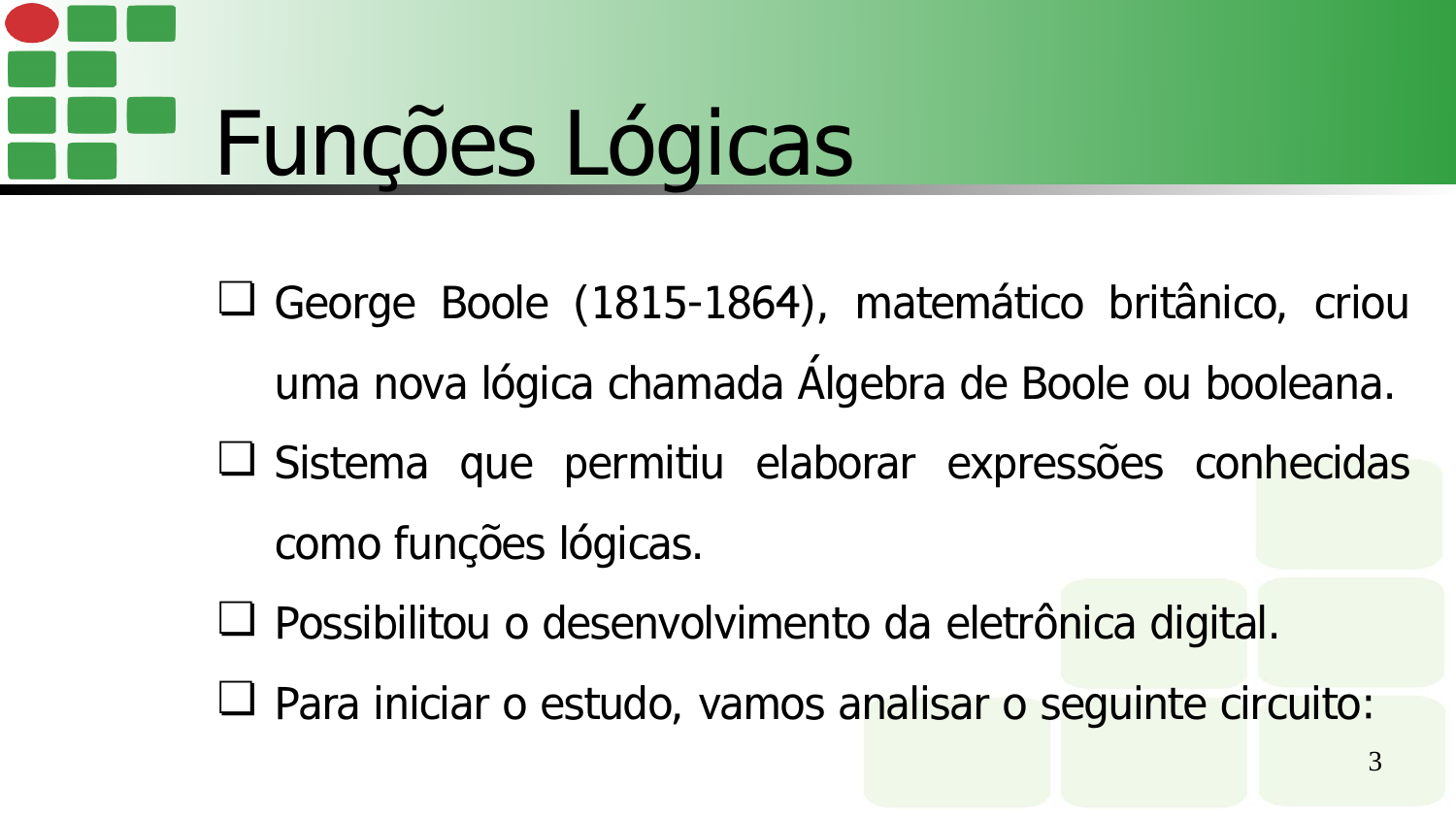

Funções Lógicas
George Boole (1815-1864), matemático britânico, criou uma nova lógica chamada Álgebra de Boole ou booleana.
Sistema que permitiu elaborar expressões conhecidas como funções lógicas.
Possibilitou o desenvolvimento da eletrônica digital.
Para iniciar o estudo, vamos analisar o seguinte circuito:
3